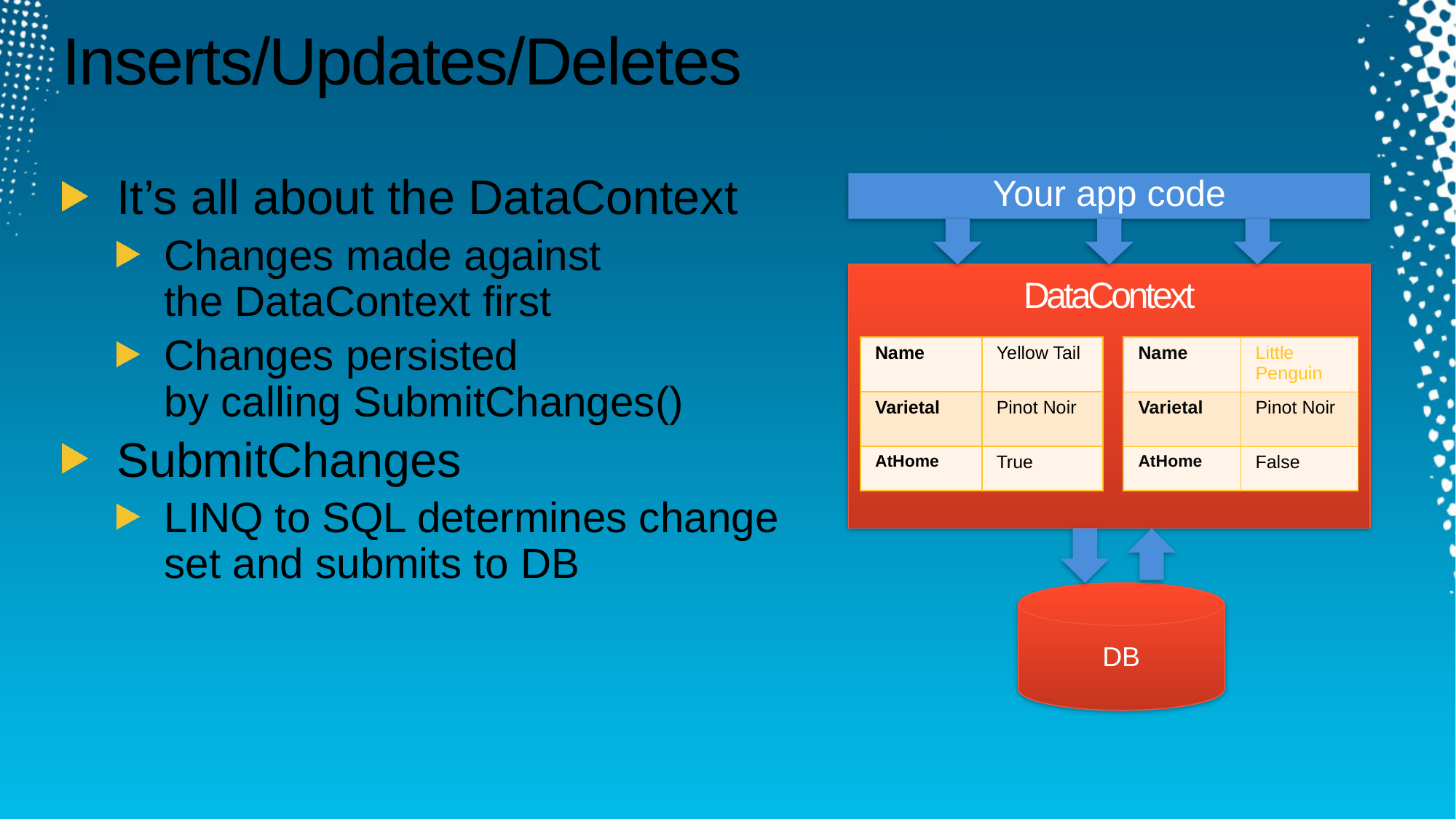

# Inserts/Updates/Deletes
It’s all about the DataContext
Changes made against
the DataContext first
Changes persisted
by calling SubmitChanges()
SubmitChanges
LINQ to SQL determines change set and submits to DB
Your app code

DataContext
| Name | Yellow Tail |
| --- | --- |
| Varietal | Pinot Noir |
| AtHome | True |
| Name | Little Penguin |
| --- | --- |
| Varietal | Pinot Noir |
| AtHome | False |
| Name | Little Penguin |
| --- | --- |
| Varietal | Pinot Noir |
| AtHome | True |
| Name | Little Penguin |
| --- | --- |
| Varietal | Pinot Noir |
| AtHome | False |

DB